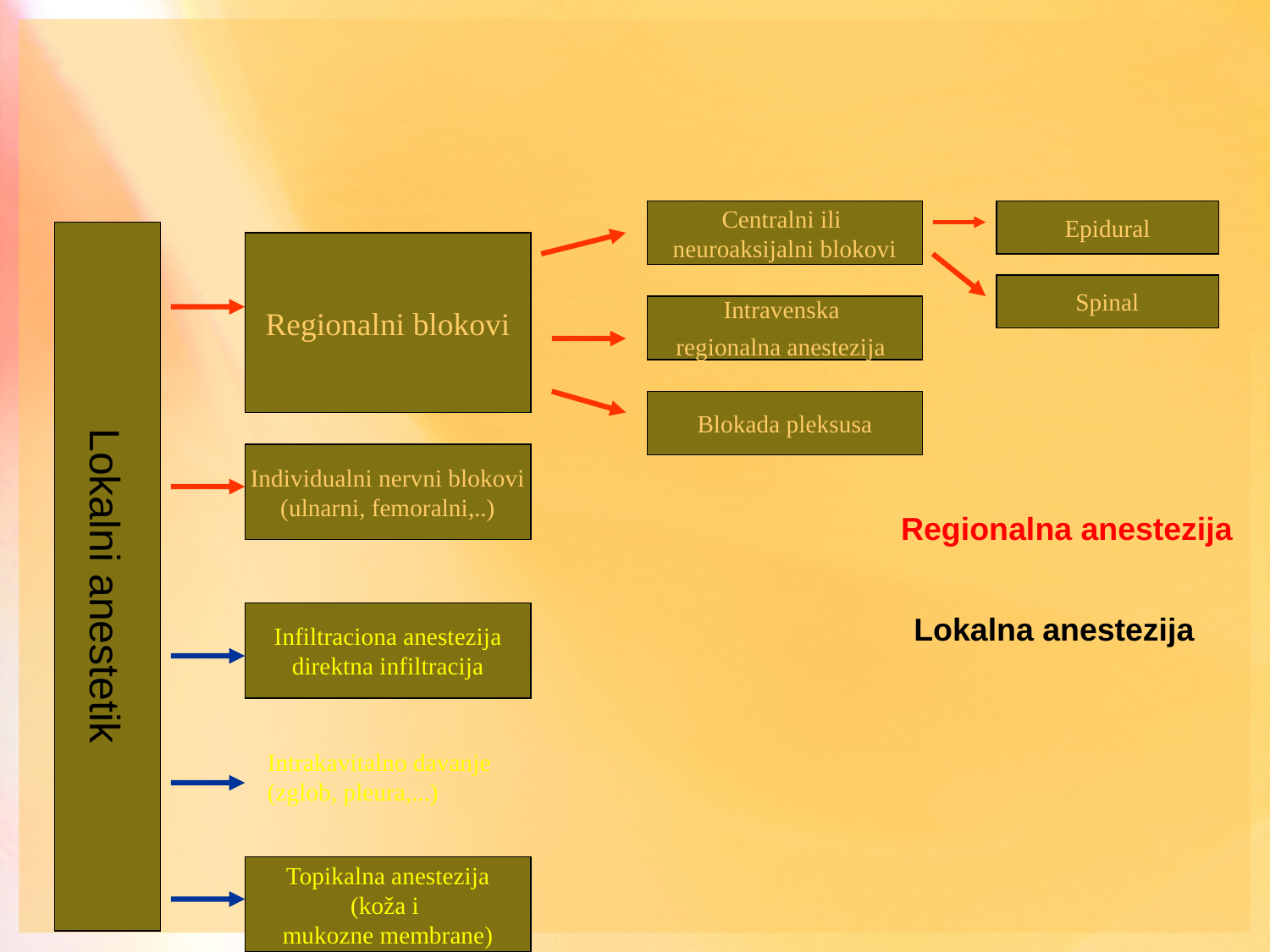

#
Centralni ili
neuroaksijalni blokovi
Epidural

Regionalni blokovi

Spinal
Intravenska
regionalna anestezija

Blokada pleksusa
Individualni nervni blokovi
(ulnarni, femoralni,..)

Regionalna anestezija
Lokalni anestetik
Infiltraciona anestezija
direktna infiltracija
Lokalna anestezija

Intrakavitalno davanje
(zglob, pleura,...)

Topikalna anestezija
(koža i
mukozne membrane)